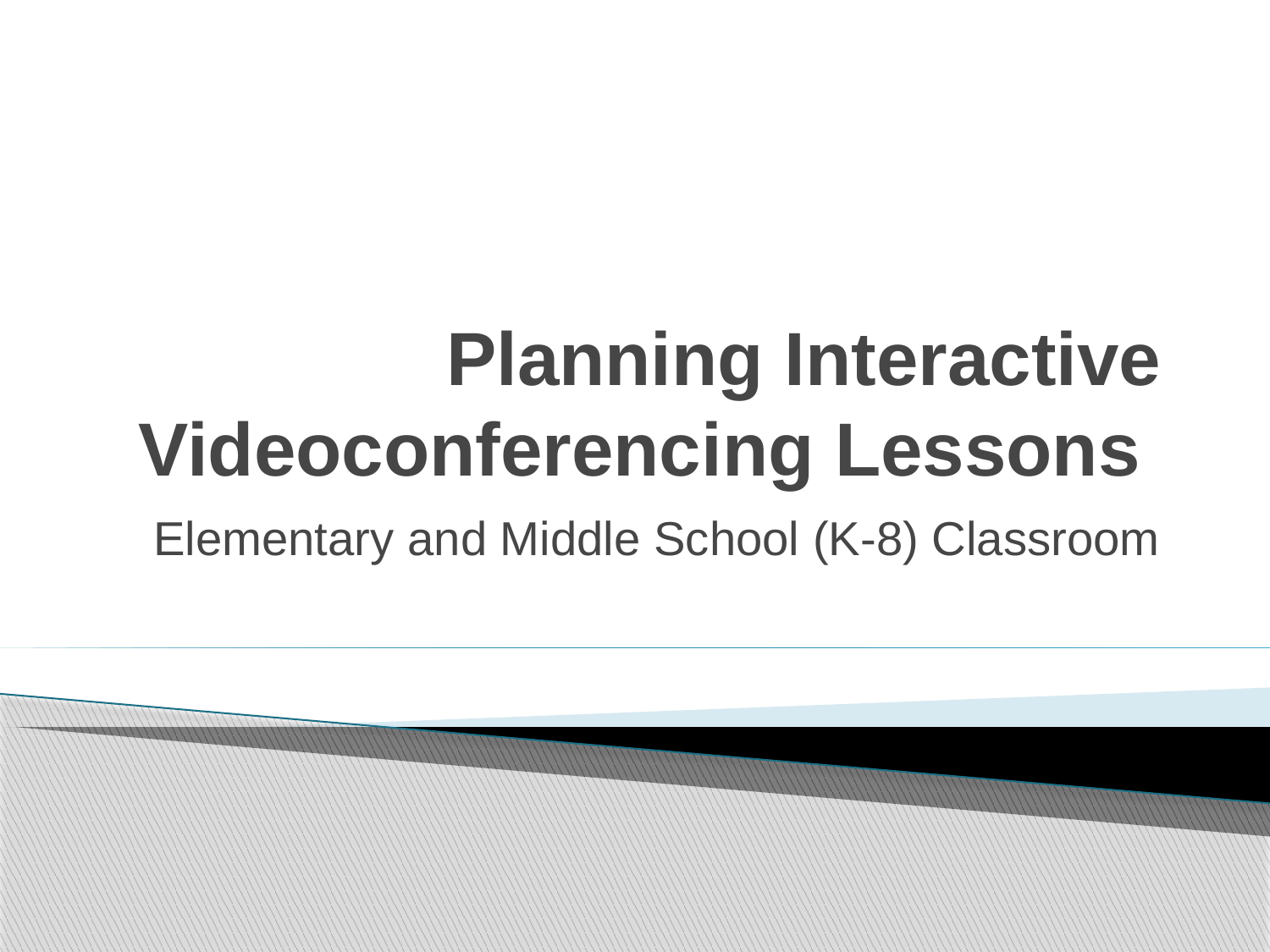

# Planning Interactive Videoconferencing Lessons
Elementary and Middle School (K-8) Classroom